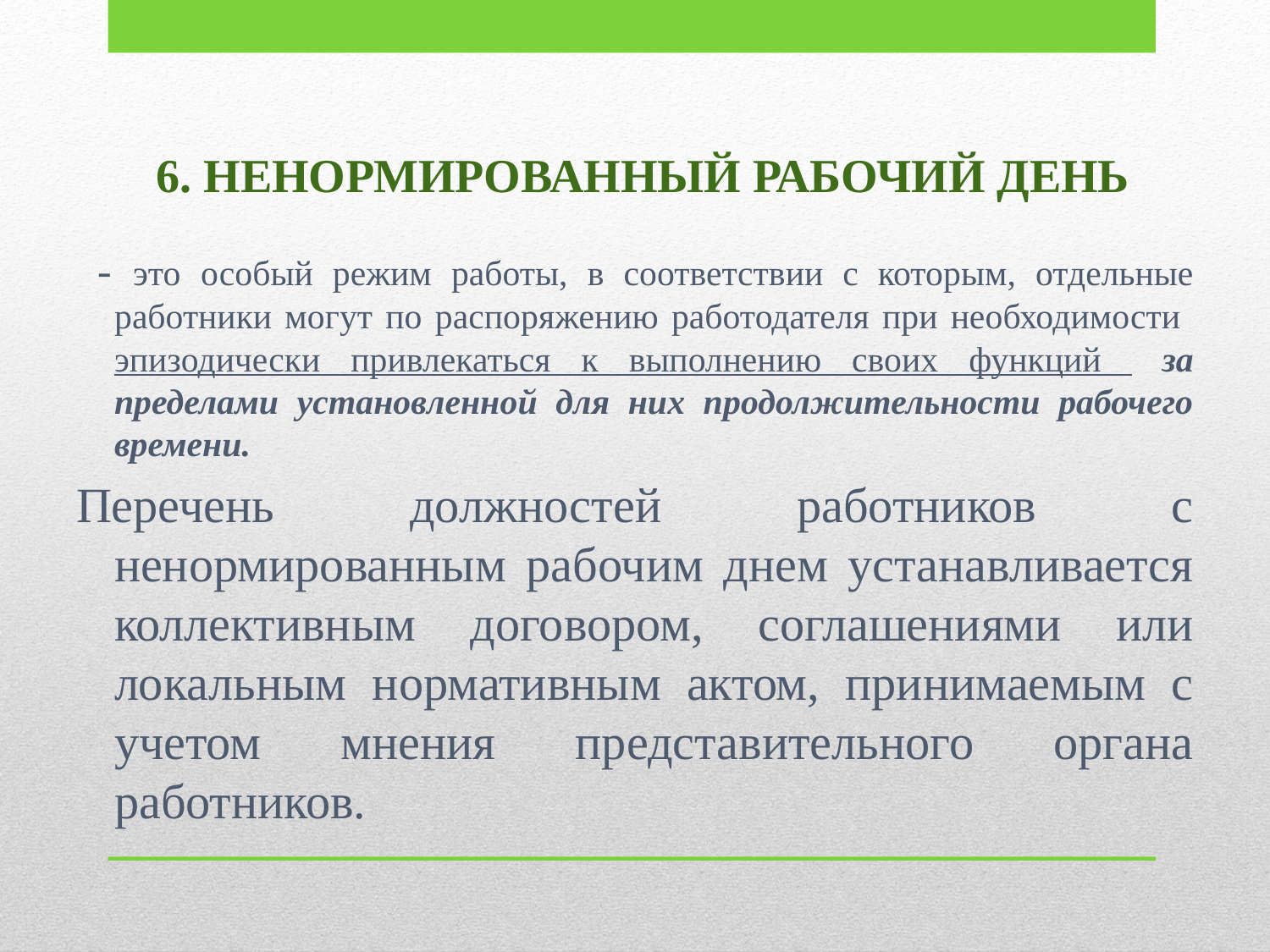

# 6. НЕНОРМИРОВАННЫЙ РАБОЧИЙ ДЕНЬ
 - это особый режим работы, в соответствии с которым, отдельные работники могут по распоряжению работодателя при необходимости  эпизодически привлекаться к выполнению своих функций  за пределами установленной для них продолжительности рабочего времени.
Перечень должностей работников с ненормированным рабочим днем устанавливается коллективным договором, соглашениями или локальным нормативным актом, принимаемым с учетом мнения представительного органа работников.